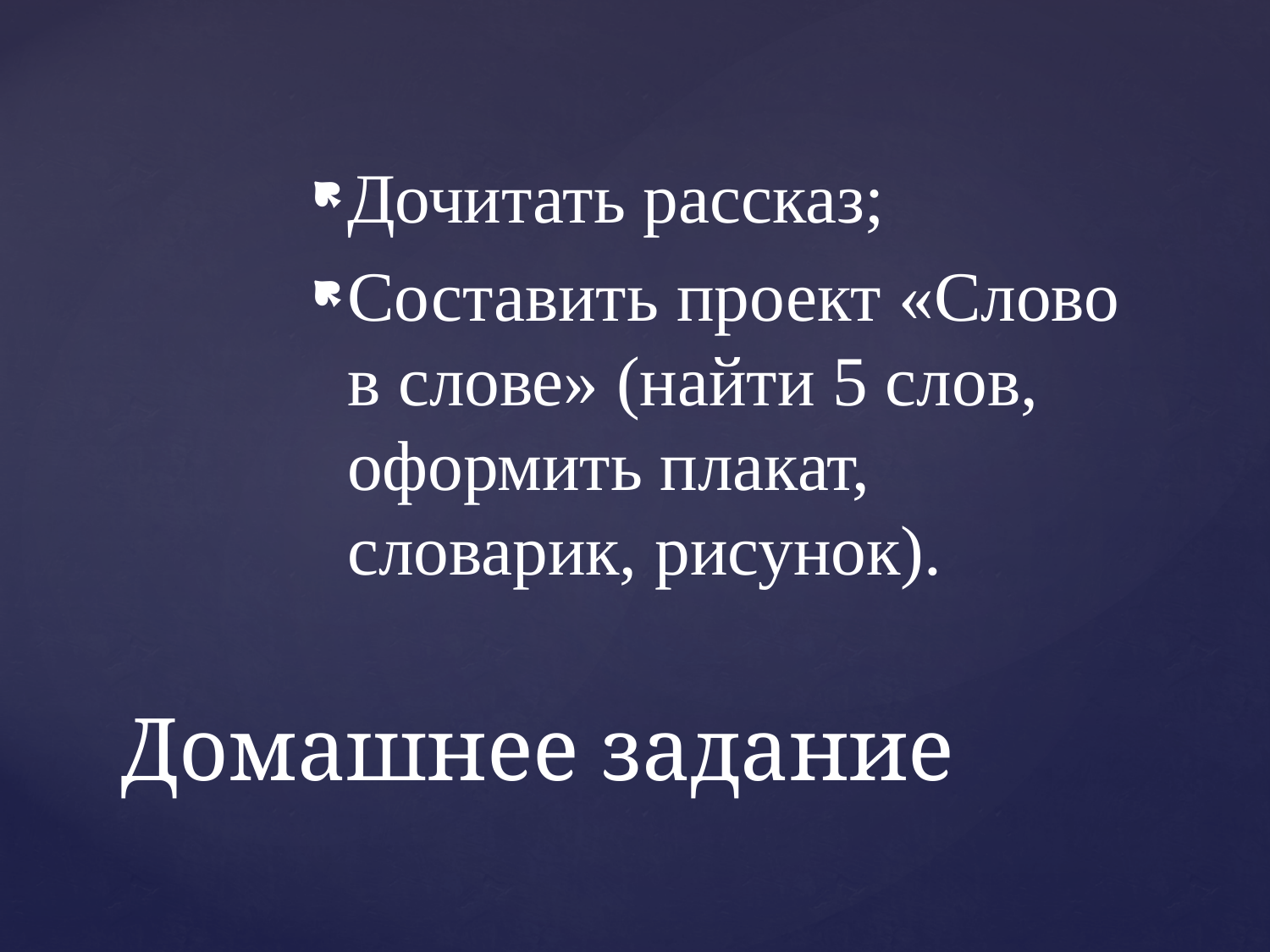

Дочитать рассказ;
Составить проект «Слово в слове» (найти 5 слов, оформить плакат, словарик, рисунок).
# Домашнее задание